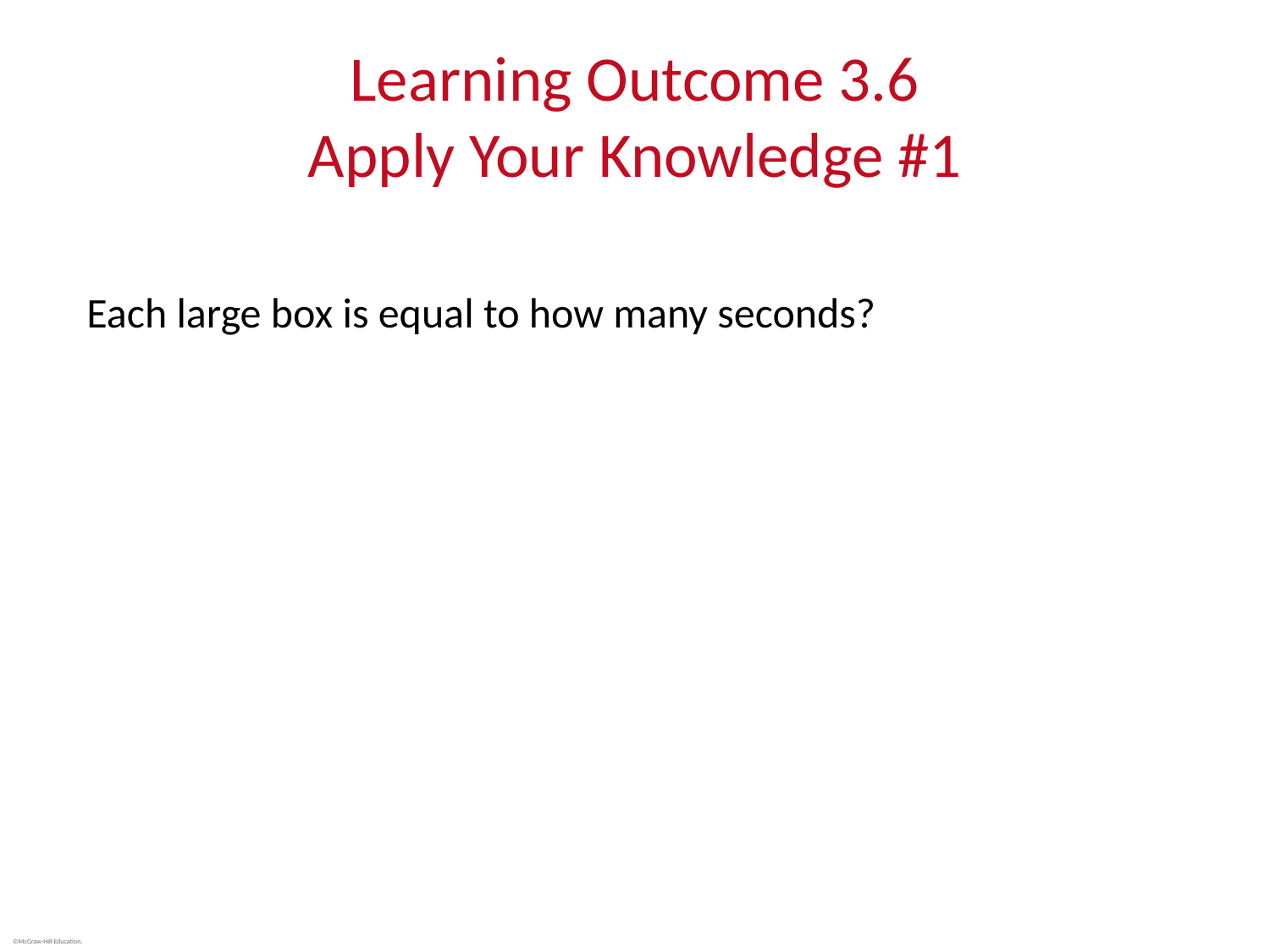

# Learning Outcome 3.6 Apply Your Knowledge #1
Each large box is equal to how many seconds?